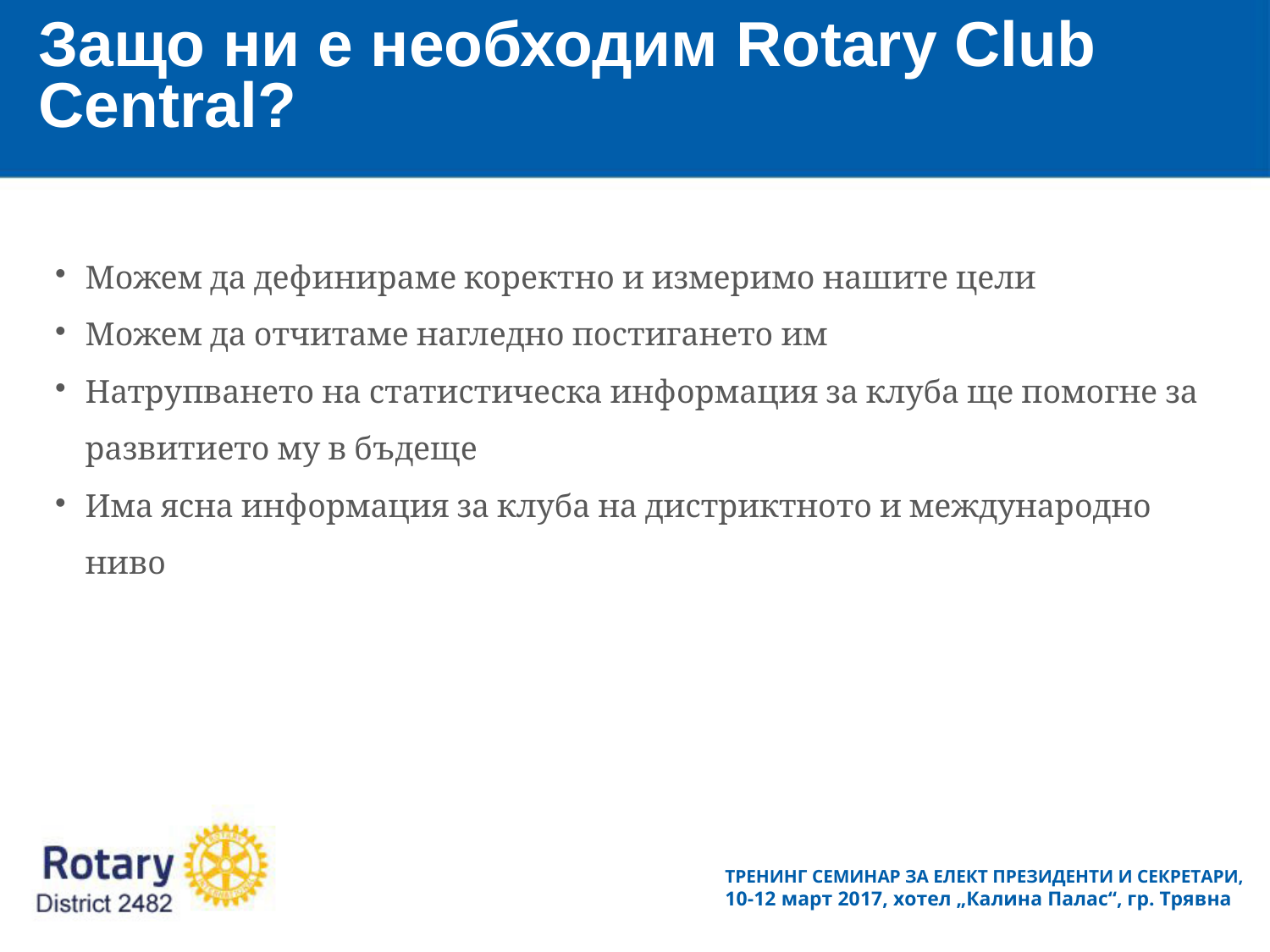

Защо ни е необходим Rotary Club Central?
Можем да дефинираме коректно и измеримо нашите цели
Можем да отчитаме нагледно постигането им
Натрупването на статистическа информация за клуба ще помогне за развитието му в бъдеще
Има ясна информация за клуба на дистриктното и международно ниво